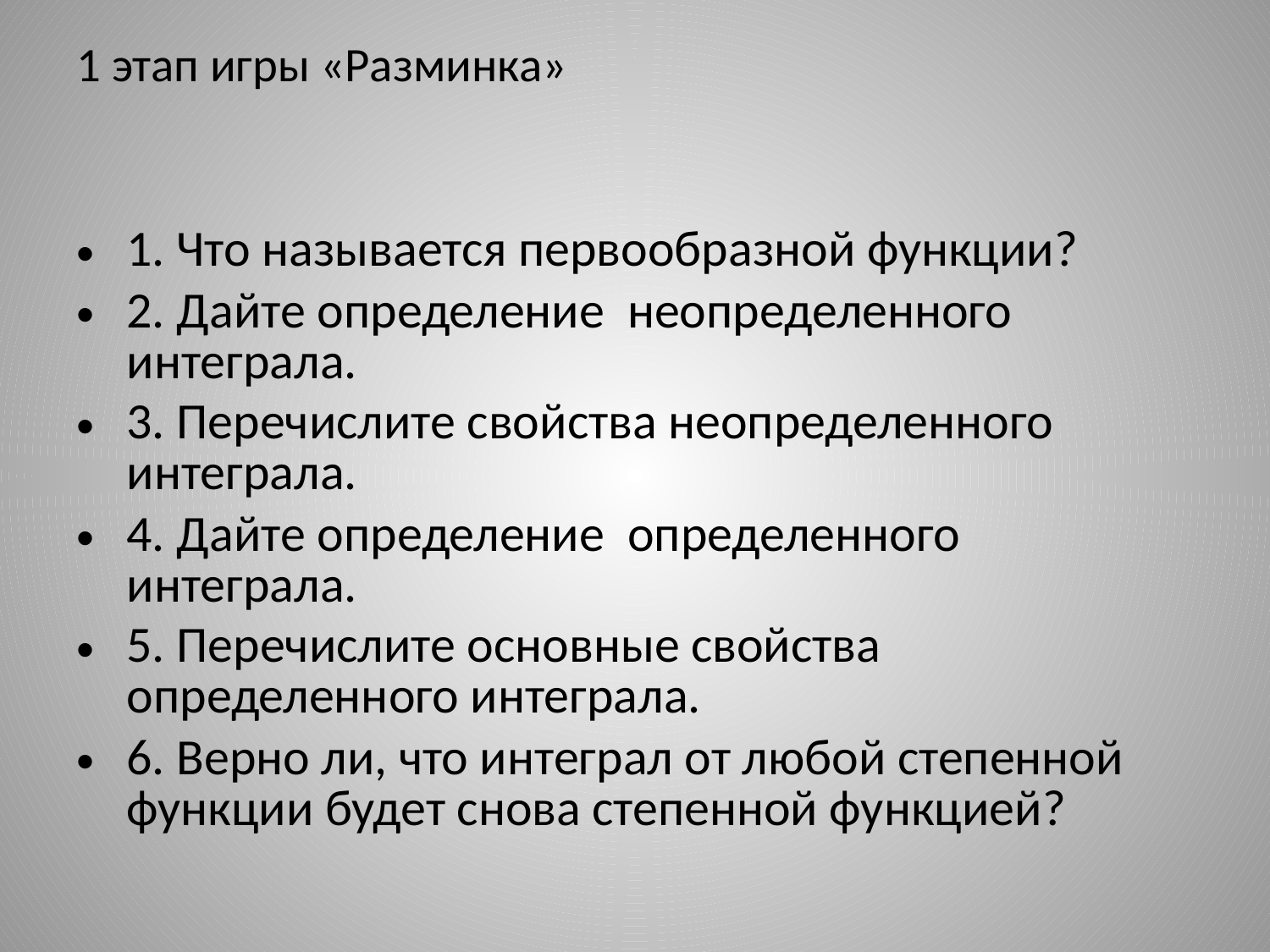

# 1 этап игры «Разминка»
1. Что называется первообразной функции?
2. Дайте определение  неопределенного интеграла.
3. Перечислите свойства неопределенного интеграла.
4. Дайте определение  определенного интеграла.
5. Перечислите основные свойства определенного интеграла.
6. Верно ли, что интеграл от любой степенной функции будет снова степенной функцией?